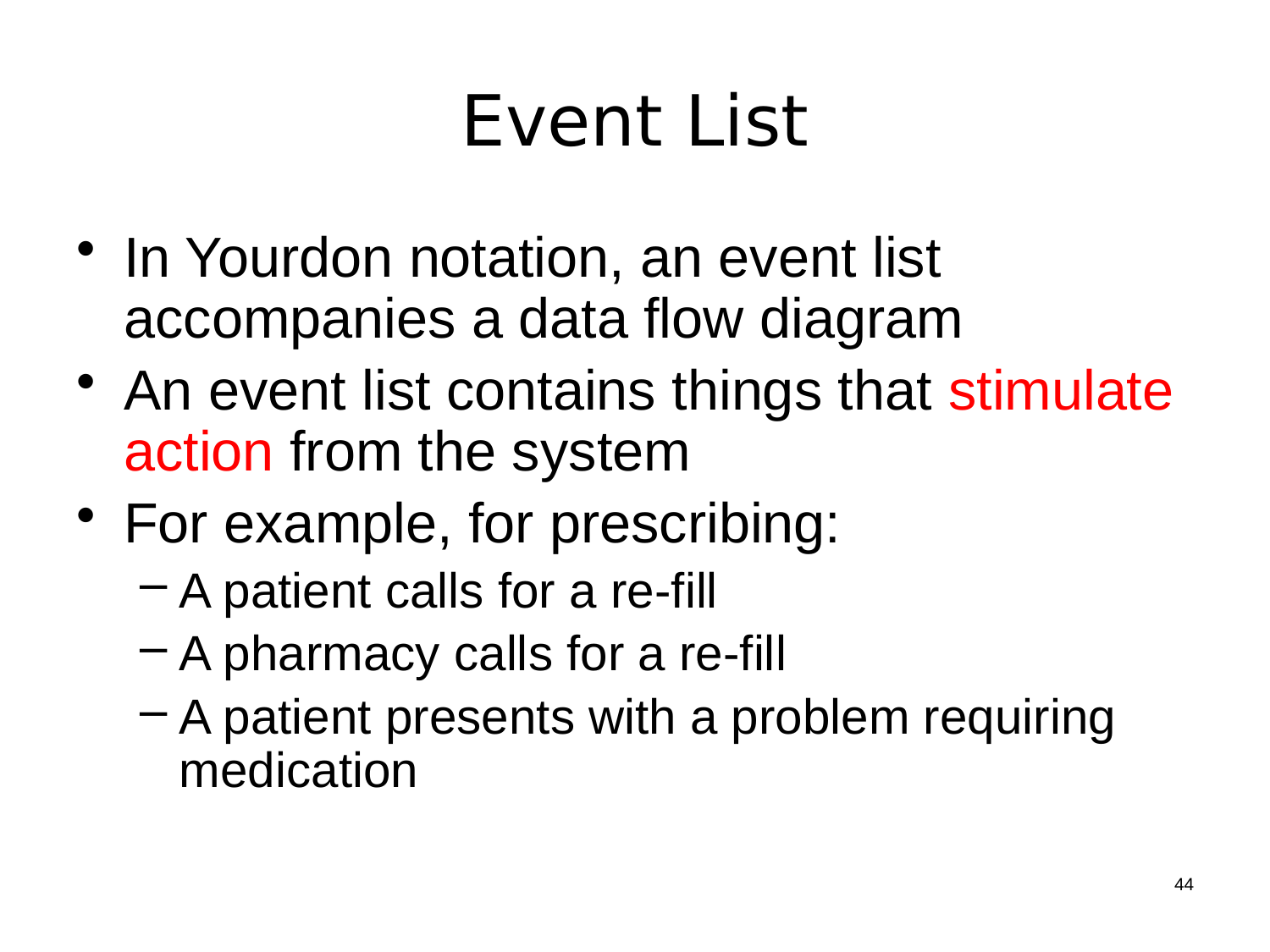

# Event List
In Yourdon notation, an event list accompanies a data flow diagram
An event list contains things that stimulate action from the system
For example, for prescribing:
A patient calls for a re-fill
A pharmacy calls for a re-fill
A patient presents with a problem requiring medication
  44